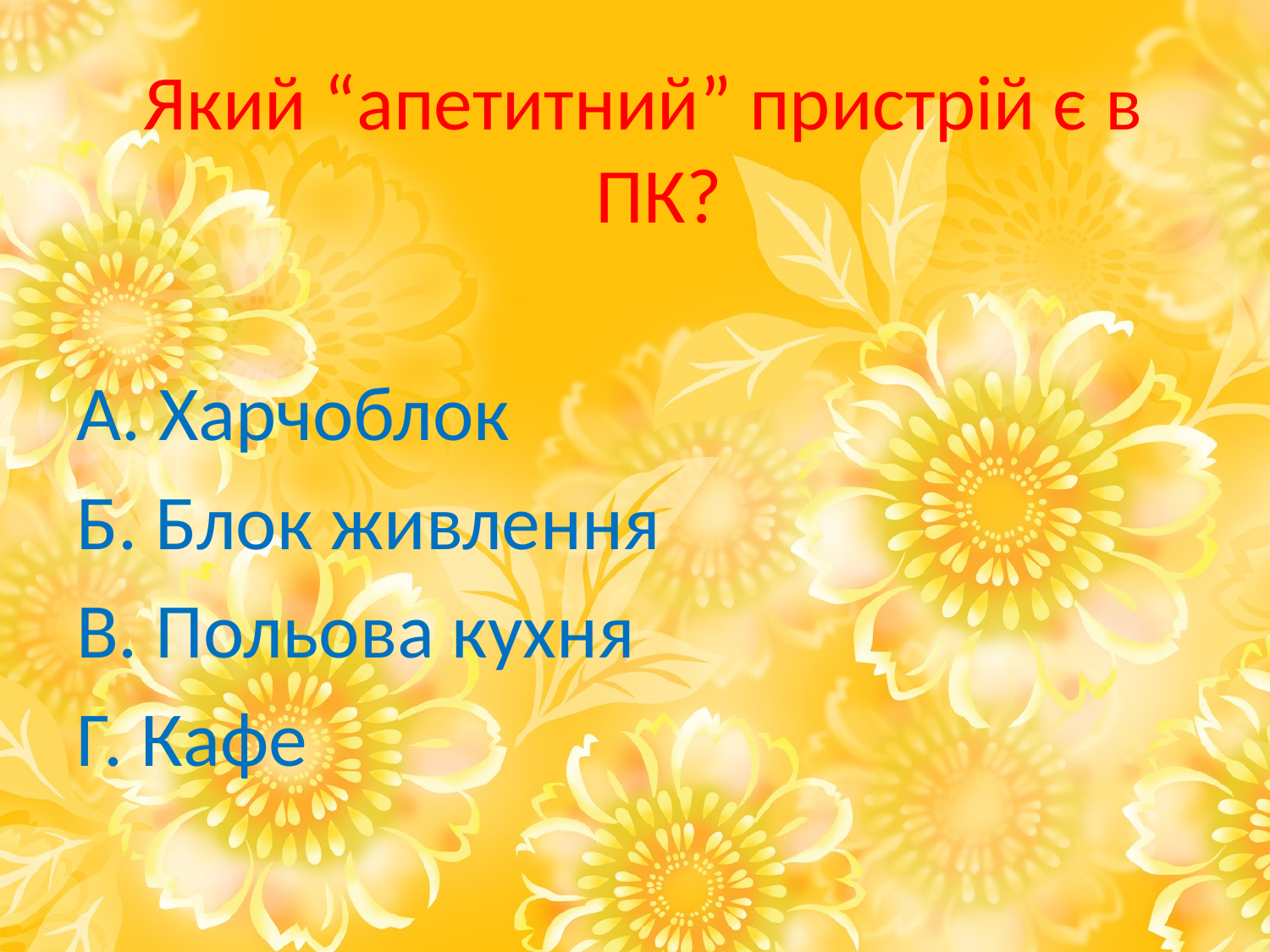

Який “апетитний” пристрій є в ПК?

А. Харчоблок
Б. Блок живлення
В. Польова кухня
Г. Кафе